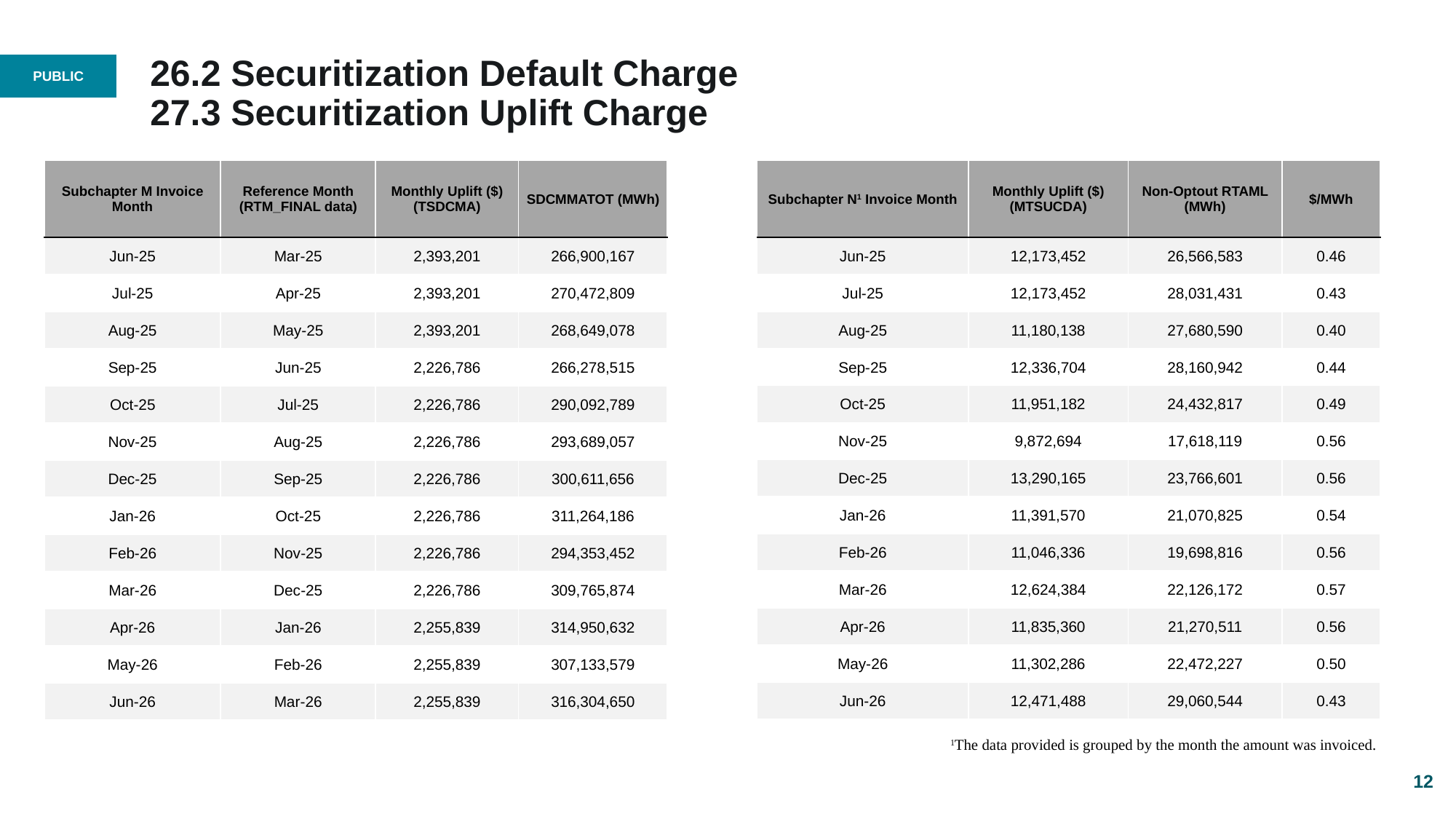

# 26.2 Securitization Default Charge 27.3 Securitization Uplift Charge
| Subchapter N1 Invoice Month | Monthly Uplift ($) (MTSUCDA) | Non-Optout RTAML (MWh) | $/MWh |
| --- | --- | --- | --- |
| Jun-25 | 12,173,452 | 26,566,583 | 0.46 |
| Jul-25 | 12,173,452 | 28,031,431 | 0.43 |
| Aug-25 | 11,180,138 | 27,680,590 | 0.40 |
| Sep-25 | 12,336,704 | 28,160,942 | 0.44 |
| Oct-25 | 11,951,182 | 24,432,817 | 0.49 |
| Nov-25 | 9,872,694 | 17,618,119 | 0.56 |
| Dec-25 | 13,290,165 | 23,766,601 | 0.56 |
| Jan-26 | 11,391,570 | 21,070,825 | 0.54 |
| Feb-26 | 11,046,336 | 19,698,816 | 0.56 |
| Mar-26 | 12,624,384 | 22,126,172 | 0.57 |
| Apr-26 | 11,835,360 | 21,270,511 | 0.56 |
| May-26 | 11,302,286 | 22,472,227 | 0.50 |
| Jun-26 | 12,471,488 | 29,060,544 | 0.43 |
| Subchapter M Invoice Month | Reference Month (RTM\_FINAL data) | Monthly Uplift ($) (TSDCMA) | SDCMMATOT (MWh) |
| --- | --- | --- | --- |
| Jun-25 | Mar-25 | 2,393,201 | 266,900,167 |
| Jul-25 | Apr-25 | 2,393,201 | 270,472,809 |
| Aug-25 | May-25 | 2,393,201 | 268,649,078 |
| Sep-25 | Jun-25 | 2,226,786 | 266,278,515 |
| Oct-25 | Jul-25 | 2,226,786 | 290,092,789 |
| Nov-25 | Aug-25 | 2,226,786 | 293,689,057 |
| Dec-25 | Sep-25 | 2,226,786 | 300,611,656 |
| Jan-26 | Oct-25 | 2,226,786 | 311,264,186 |
| Feb-26 | Nov-25 | 2,226,786 | 294,353,452 |
| Mar-26 | Dec-25 | 2,226,786 | 309,765,874 |
| Apr-26 | Jan-26 | 2,255,839 | 314,950,632 |
| May-26 | Feb-26 | 2,255,839 | 307,133,579 |
| Jun-26 | Mar-26 | 2,255,839 | 316,304,650 |
1The data provided is grouped by the month the amount was invoiced.
12